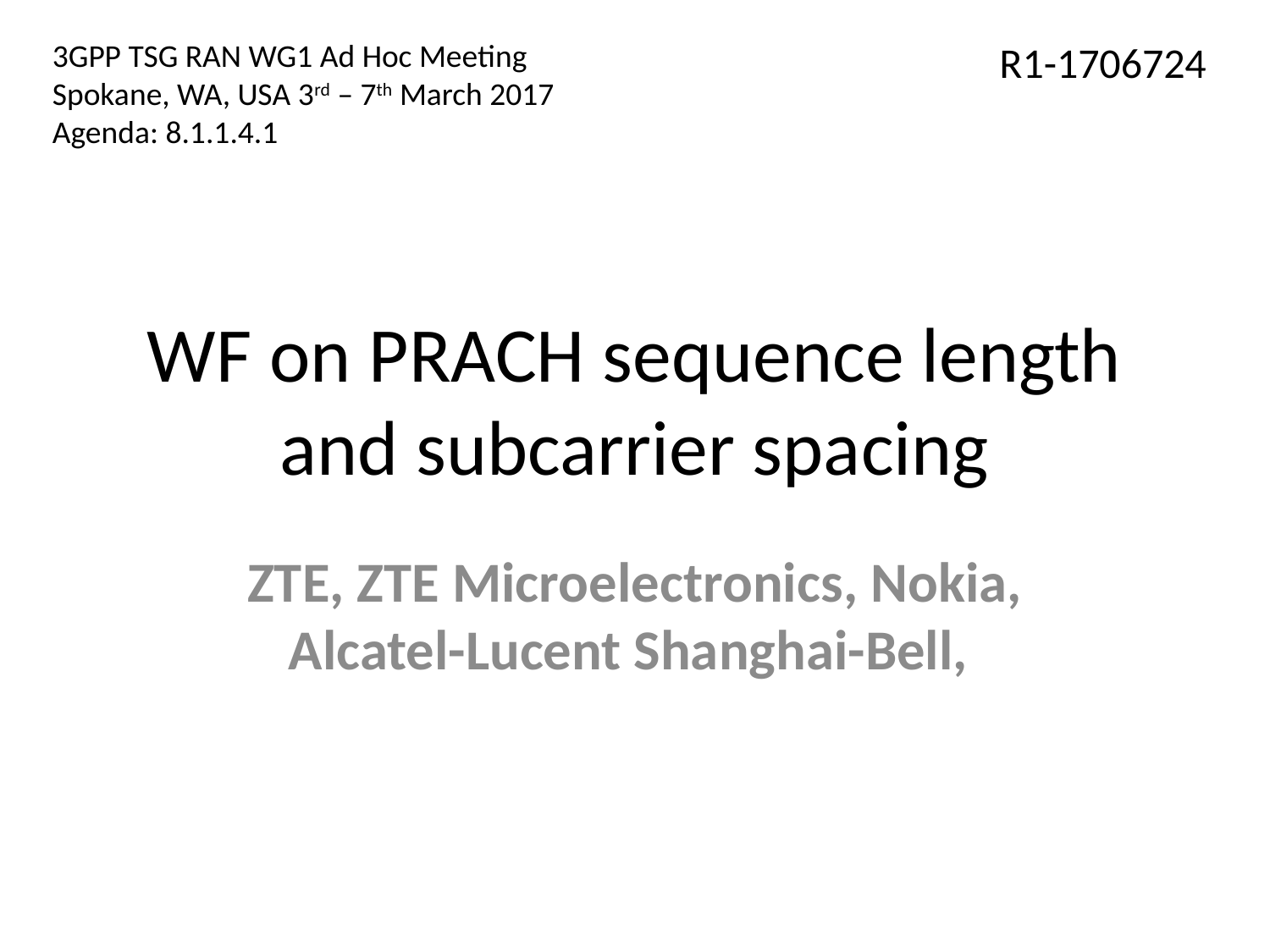

3GPP TSG RAN WG1 Ad Hoc Meeting
Spokane, WA, USA 3rd – 7th March 2017
Agenda: 8.1.1.4.1
R1-1706724
# WF on PRACH sequence length and subcarrier spacing
ZTE, ZTE Microelectronics, Nokia, Alcatel-Lucent Shanghai-Bell,